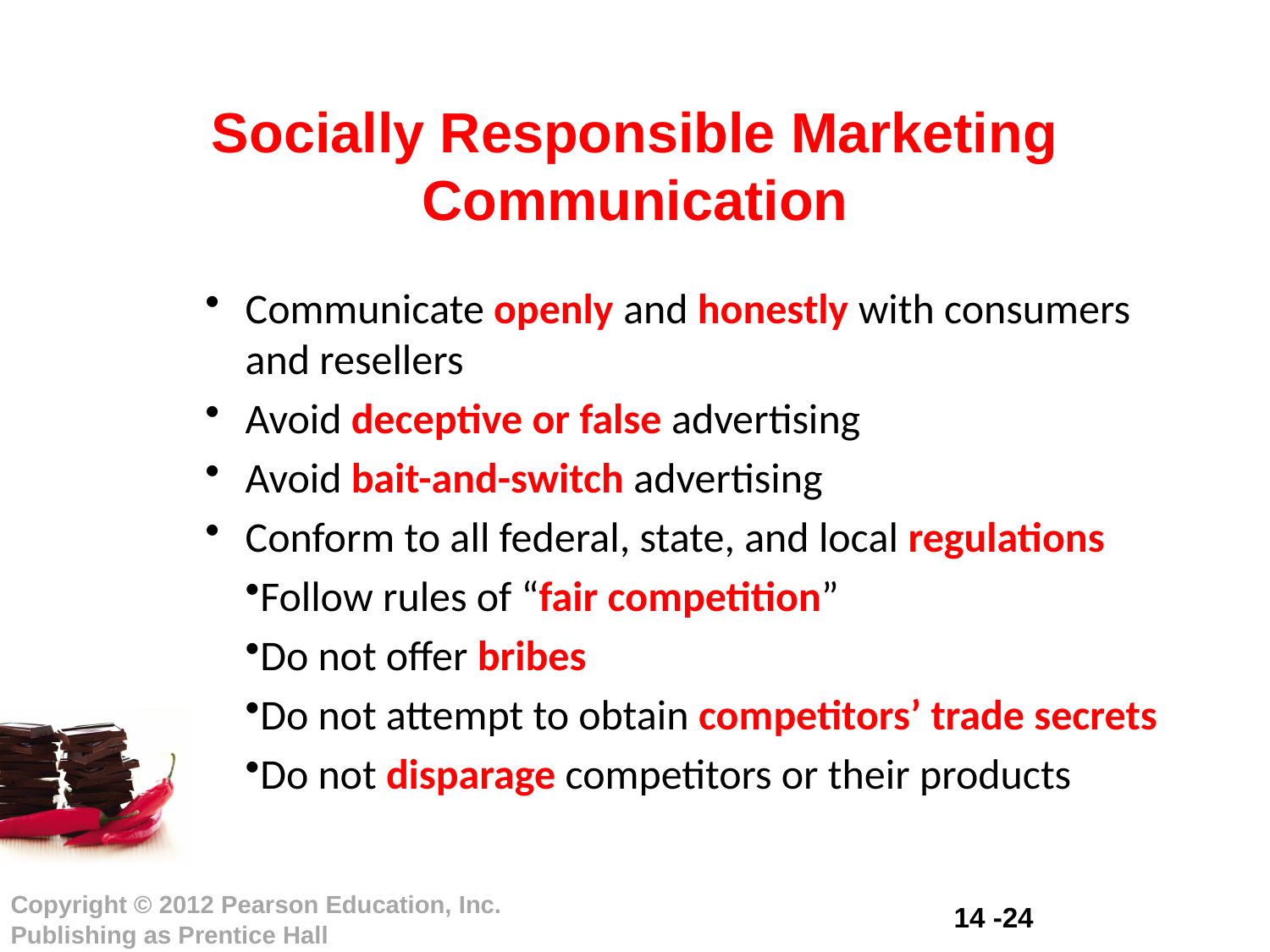

# Socially Responsible Marketing Communication
Communicate openly and honestly with consumers and resellers
Avoid deceptive or false advertising
Avoid bait-and-switch advertising
Conform to all federal, state, and local regulations
Follow rules of “fair competition”
Do not offer bribes
Do not attempt to obtain competitors’ trade secrets
Do not disparage competitors or their products